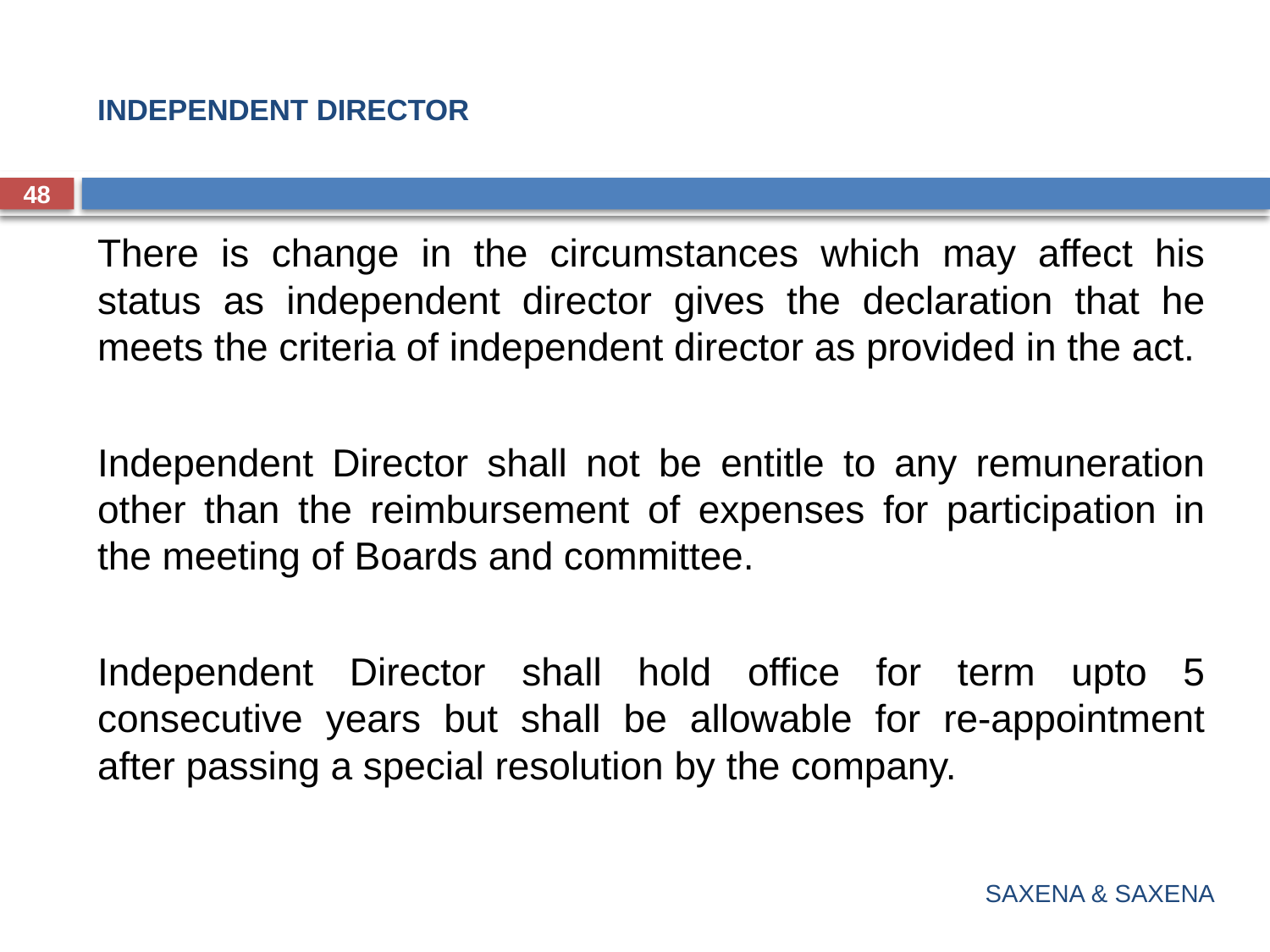

# INDEPENDENT DIRECTOR
48
There is change in the circumstances which may affect his status as independent director gives the declaration that he meets the criteria of independent director as provided in the act.

Independent Director shall not be entitle to any remuneration other than the reimbursement of expenses for participation in the meeting of Boards and committee.

Independent Director shall hold office for term upto 5 consecutive years but shall be allowable for re-appointment after passing a special resolution by the company.

SAXENA & SAXENA